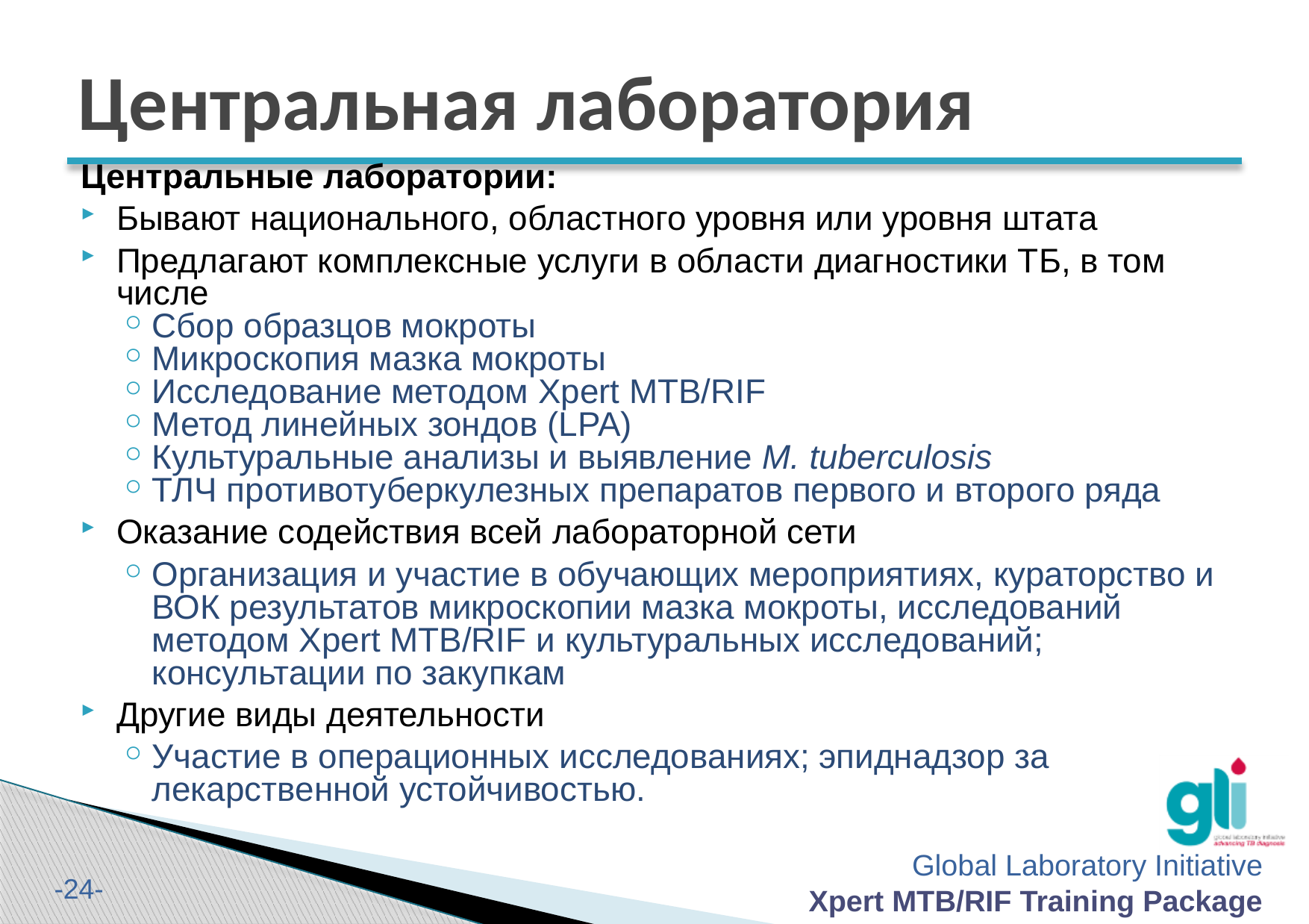

# Центральная лаборатория
Центральные лаборатории:
Бывают национального, областного уровня или уровня штата
Предлагают комплексные услуги в области диагностики ТБ, в том числе
Сбор образцов мокроты
Микроскопия мазка мокроты
Исследование методом Xpert MTB/RIF
Метод линейных зондов (LPA)
Культуральные анализы и выявление M. tuberculosis
ТЛЧ противотуберкулезных препаратов первого и второго ряда
Оказание содействия всей лабораторной сети
Организация и участие в обучающих мероприятиях, кураторство и ВОК результатов микроскопии мазка мокроты, исследований методом Xpert MTB/RIF и культуральных исследований; консультации по закупкам
Другие виды деятельности
Участие в операционных исследованиях; эпиднадзор за лекарственной устойчивостью.